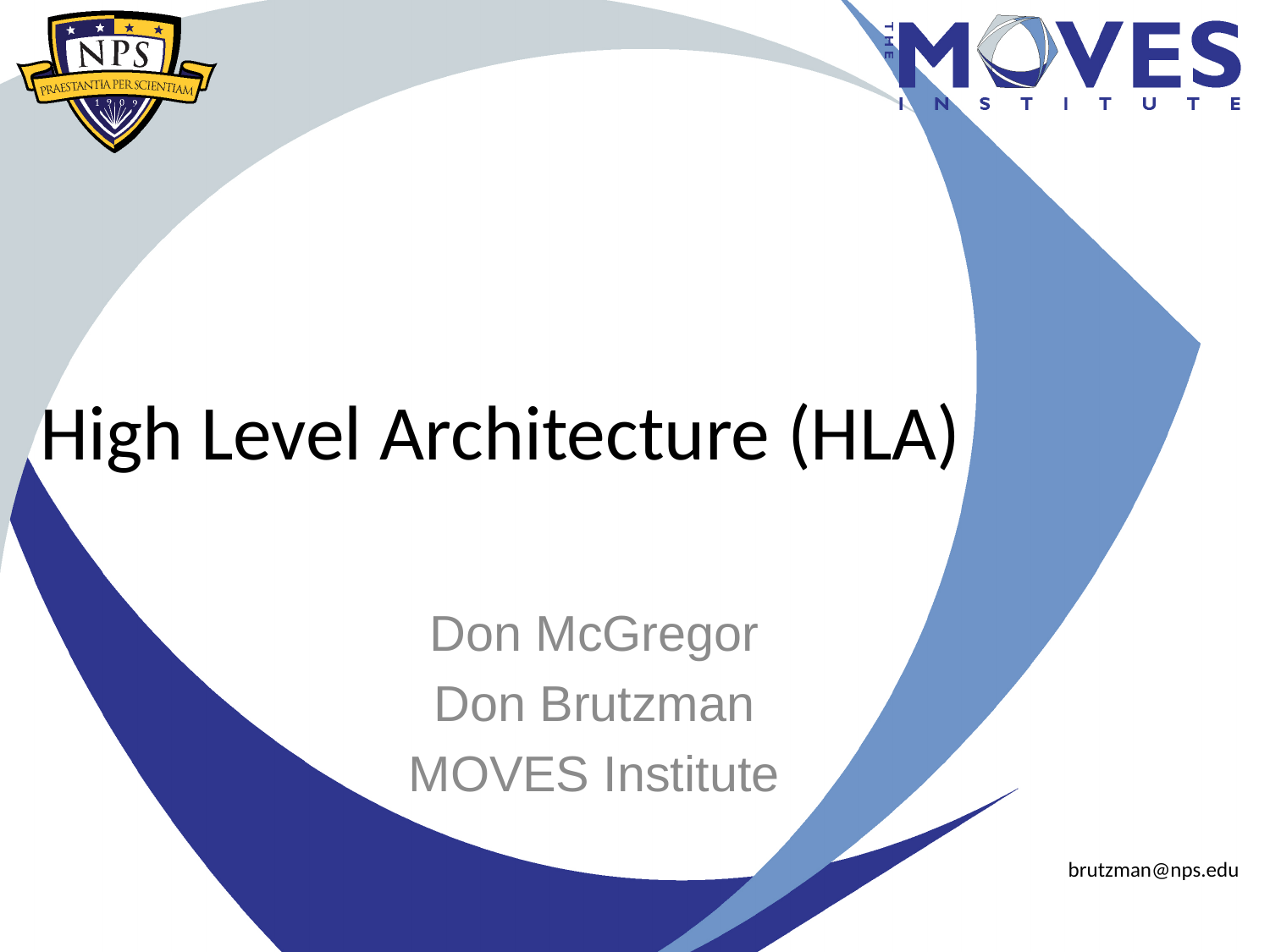

# High Level Architecture (HLA)
Don McGregor
Don Brutzman
MOVES Institute
brutzman@nps.edu